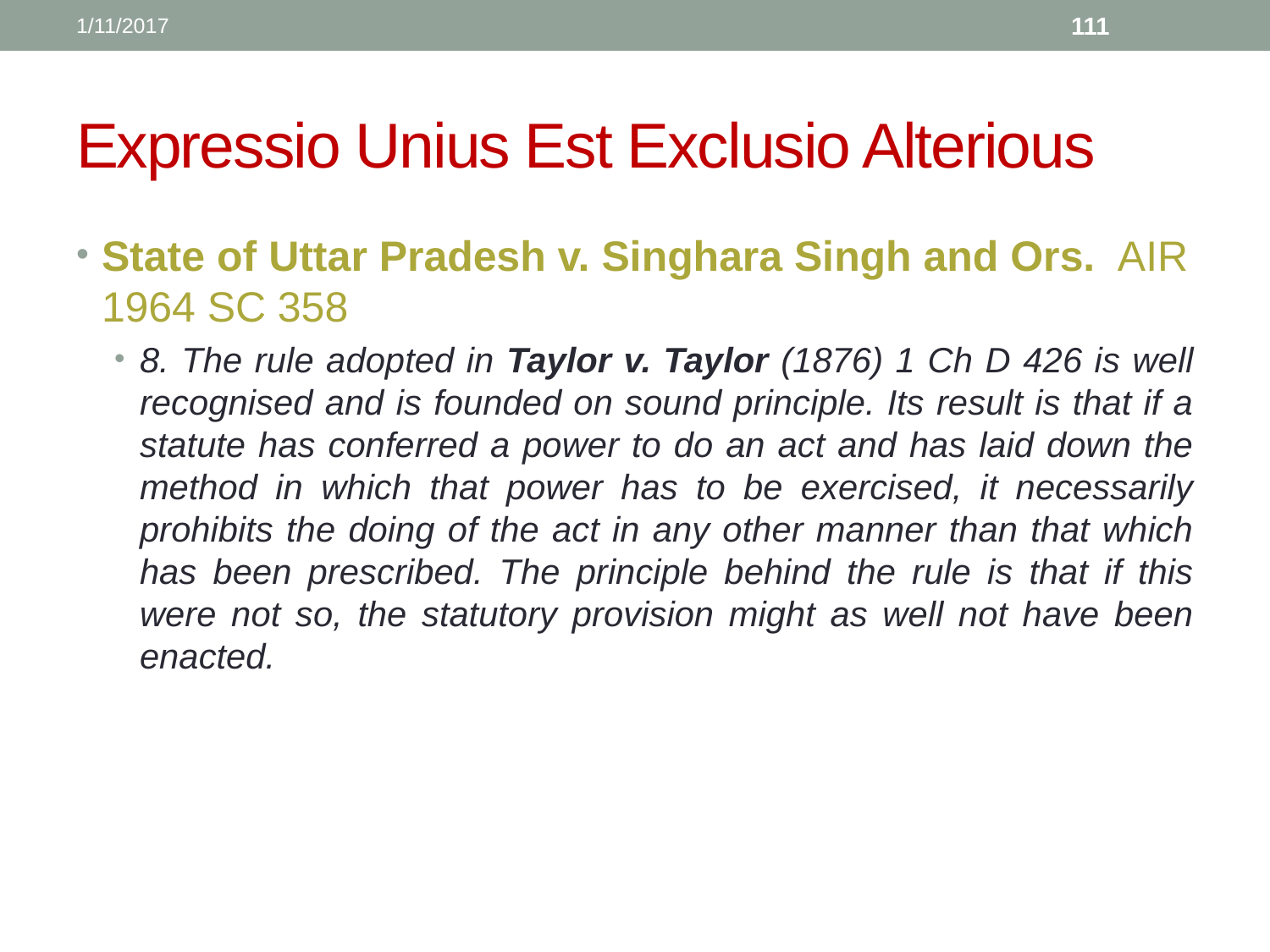

1/11/2017
111
# Expressio Unius Est Exclusio Alterious
State of Uttar Pradesh v. Singhara Singh and Ors.  AIR 1964 SC 358
8. The rule adopted in Taylor v. Taylor (1876) 1 Ch D 426 is well recognised and is founded on sound principle. Its result is that if a statute has conferred a power to do an act and has laid down the method in which that power has to be exercised, it necessarily prohibits the doing of the act in any other manner than that which has been prescribed. The principle behind the rule is that if this were not so, the statutory provision might as well not have been enacted.